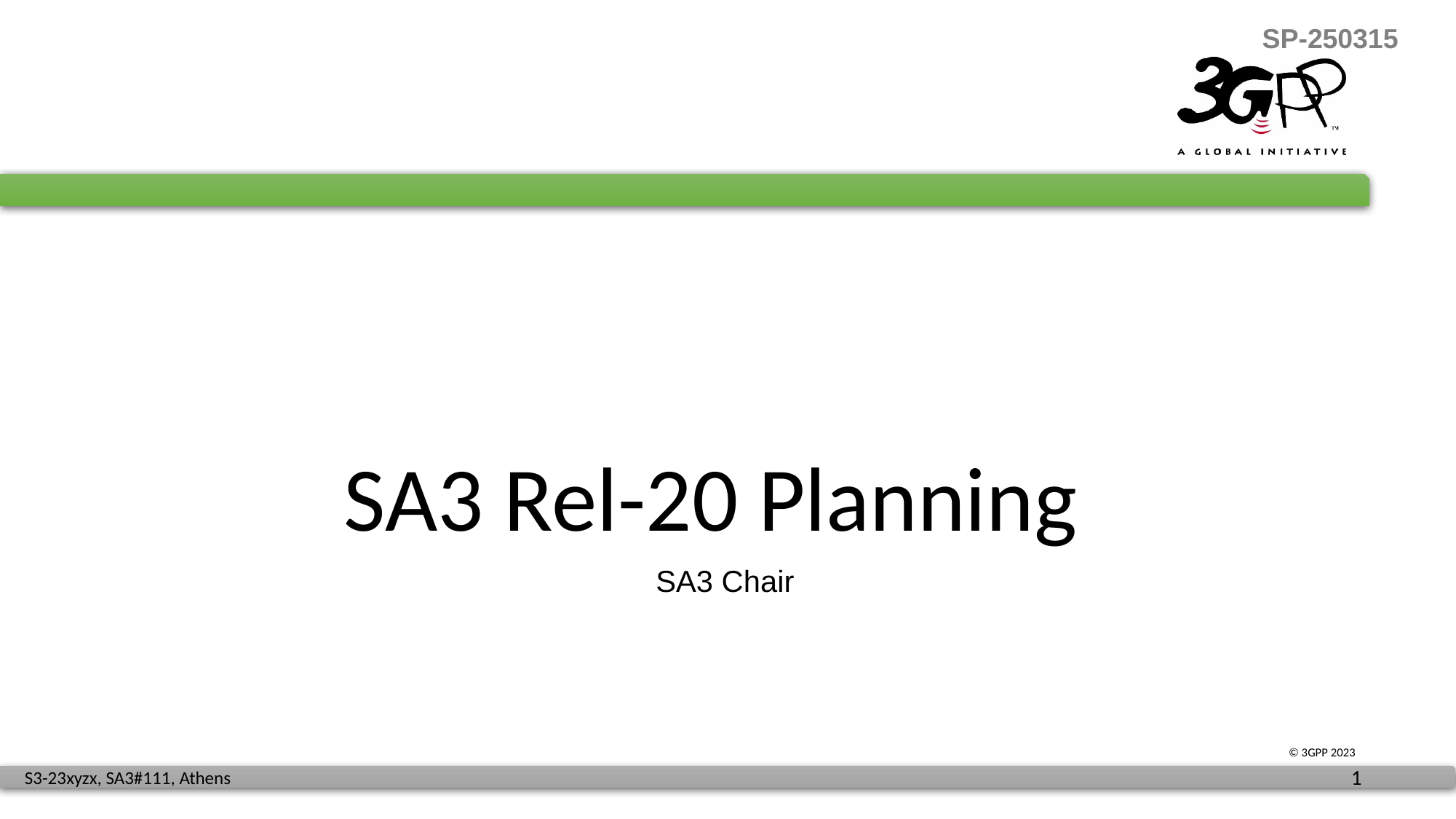

SP-250315
# SA3 Rel-20 Planning
SA3 Chair